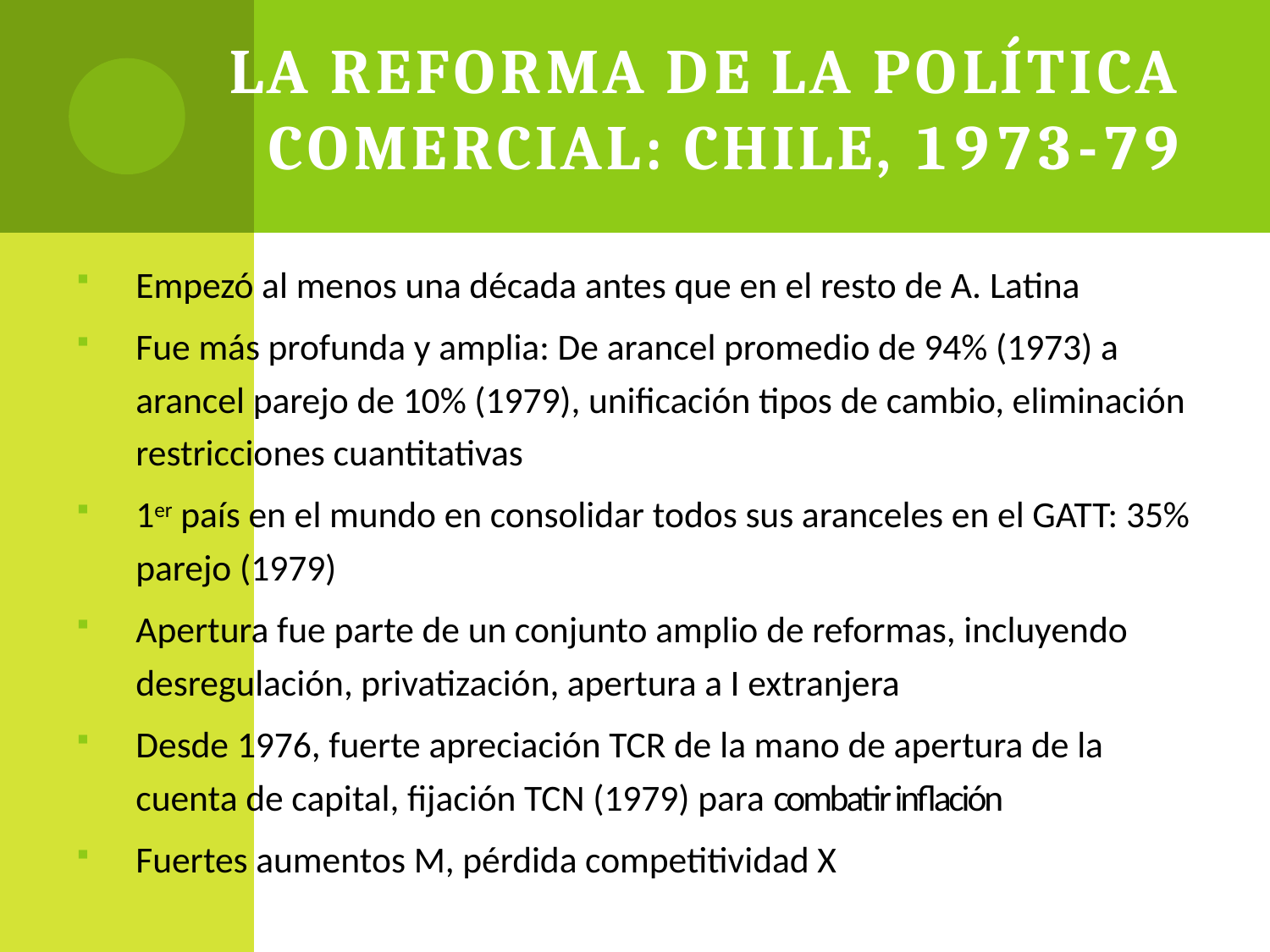

# La reforma de la política comercial: Chile, 1973-79
Empezó al menos una década antes que en el resto de A. Latina
Fue más profunda y amplia: De arancel promedio de 94% (1973) a arancel parejo de 10% (1979), unificación tipos de cambio, eliminación restricciones cuantitativas
1er país en el mundo en consolidar todos sus aranceles en el GATT: 35% parejo (1979)
Apertura fue parte de un conjunto amplio de reformas, incluyendo desregulación, privatización, apertura a I extranjera
Desde 1976, fuerte apreciación TCR de la mano de apertura de la cuenta de capital, fijación TCN (1979) para combatir inflación
Fuertes aumentos M, pérdida competitividad X